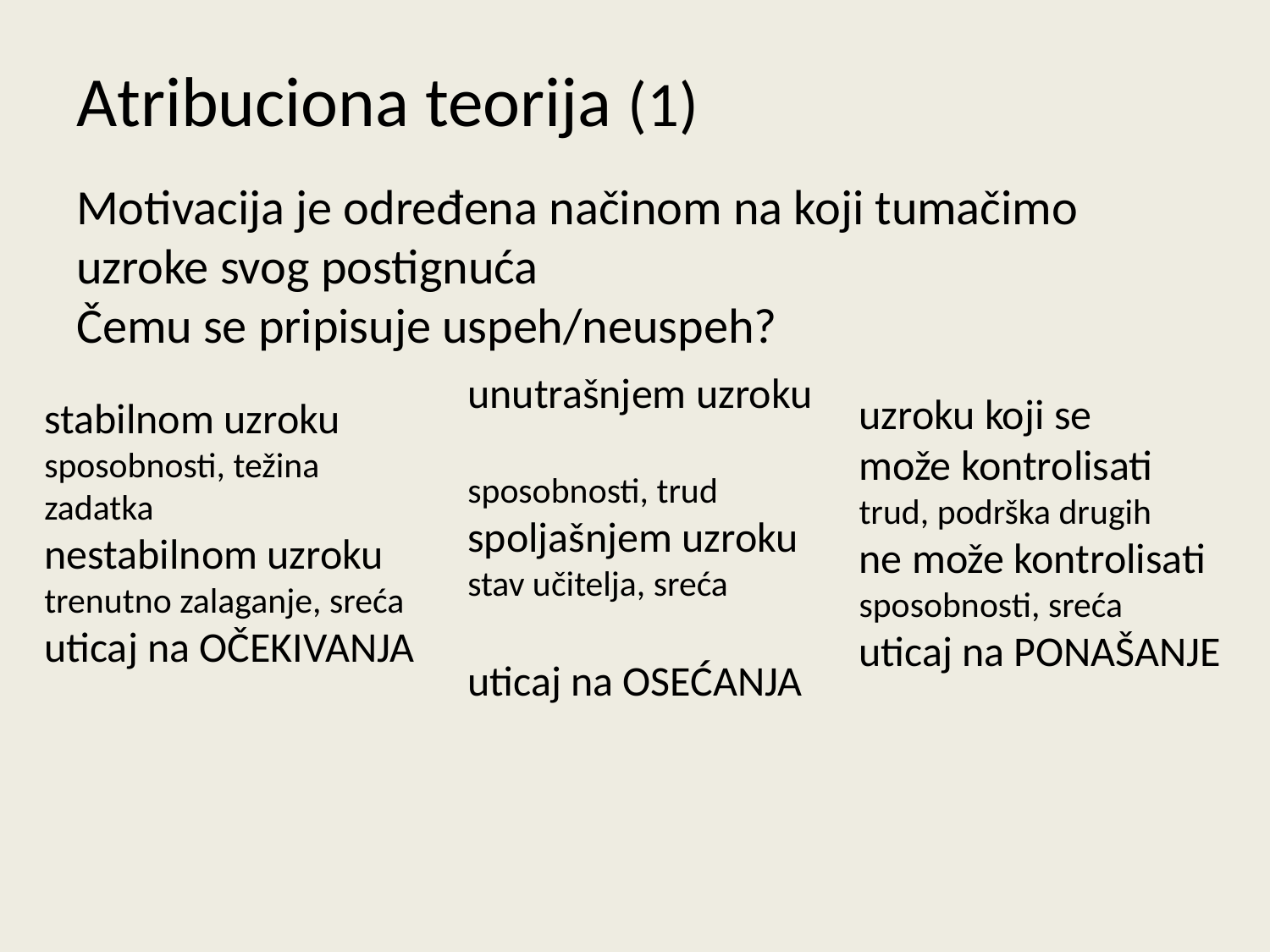

# Atribuciona teorija (1)
Motivacija je određena načinom na koji tumačimo uzroke svog postignuća
Čemu se pripisuje uspeh/neuspeh?

stabilnom uzroku
sposobnosti, težina zadatka
nestabilnom uzroku
trenutno zalaganje, sreća
uticaj na OČEKIVANJA

unutrašnjem uzroku
sposobnosti, trud
spoljašnjem uzroku
stav učitelja, sreća

uticaj na OSEĆANJA

uzroku koji se
može kontrolisati
trud, podrška drugih
ne može kontrolisati
sposobnosti, sreća
uticaj na PONAŠANJE